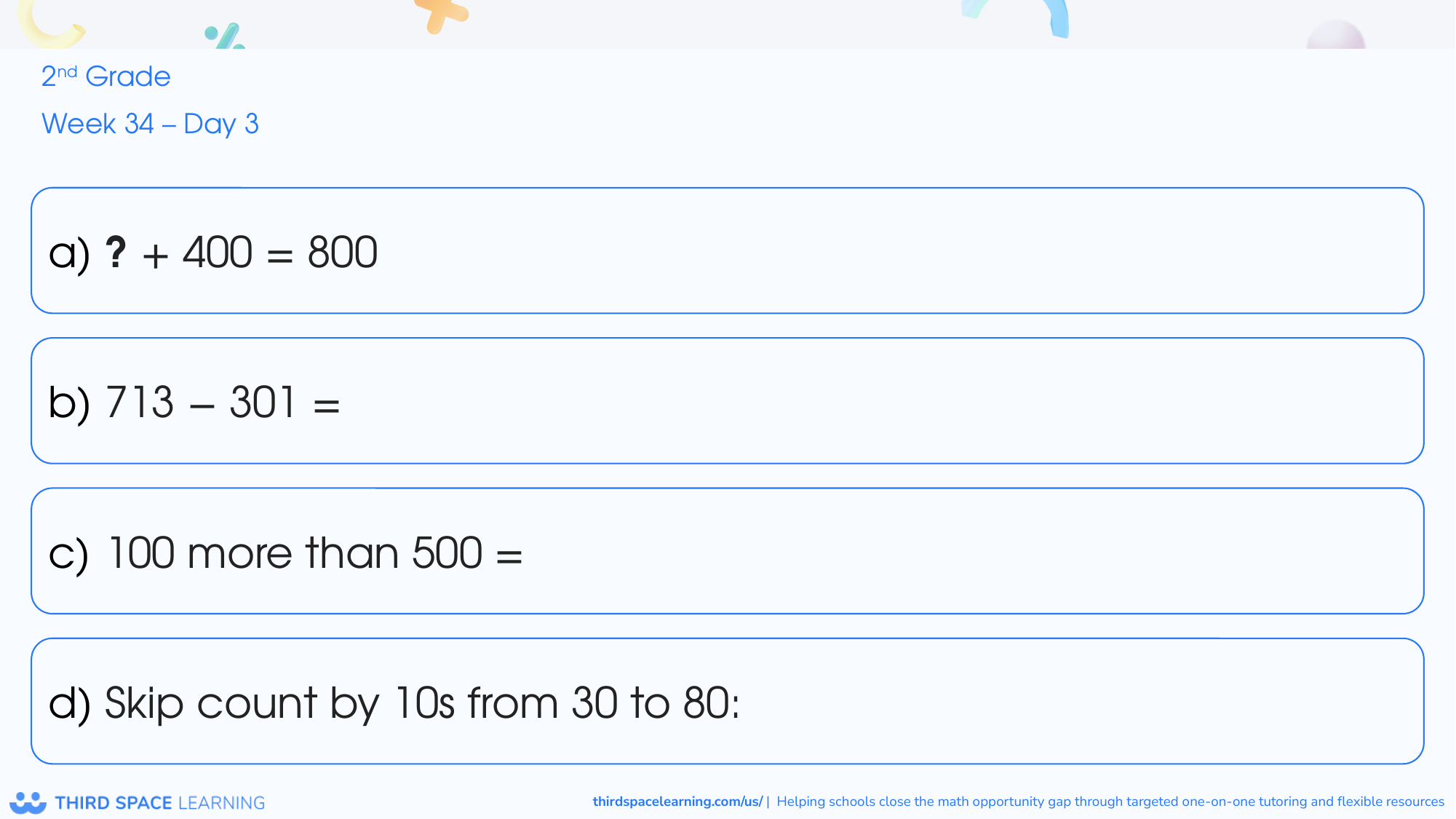

2nd Grade
Week 34 – Day 3
? + 400 = 800
713 − 301 =
100 more than 500 =
Skip count by 10s from 30 to 80: